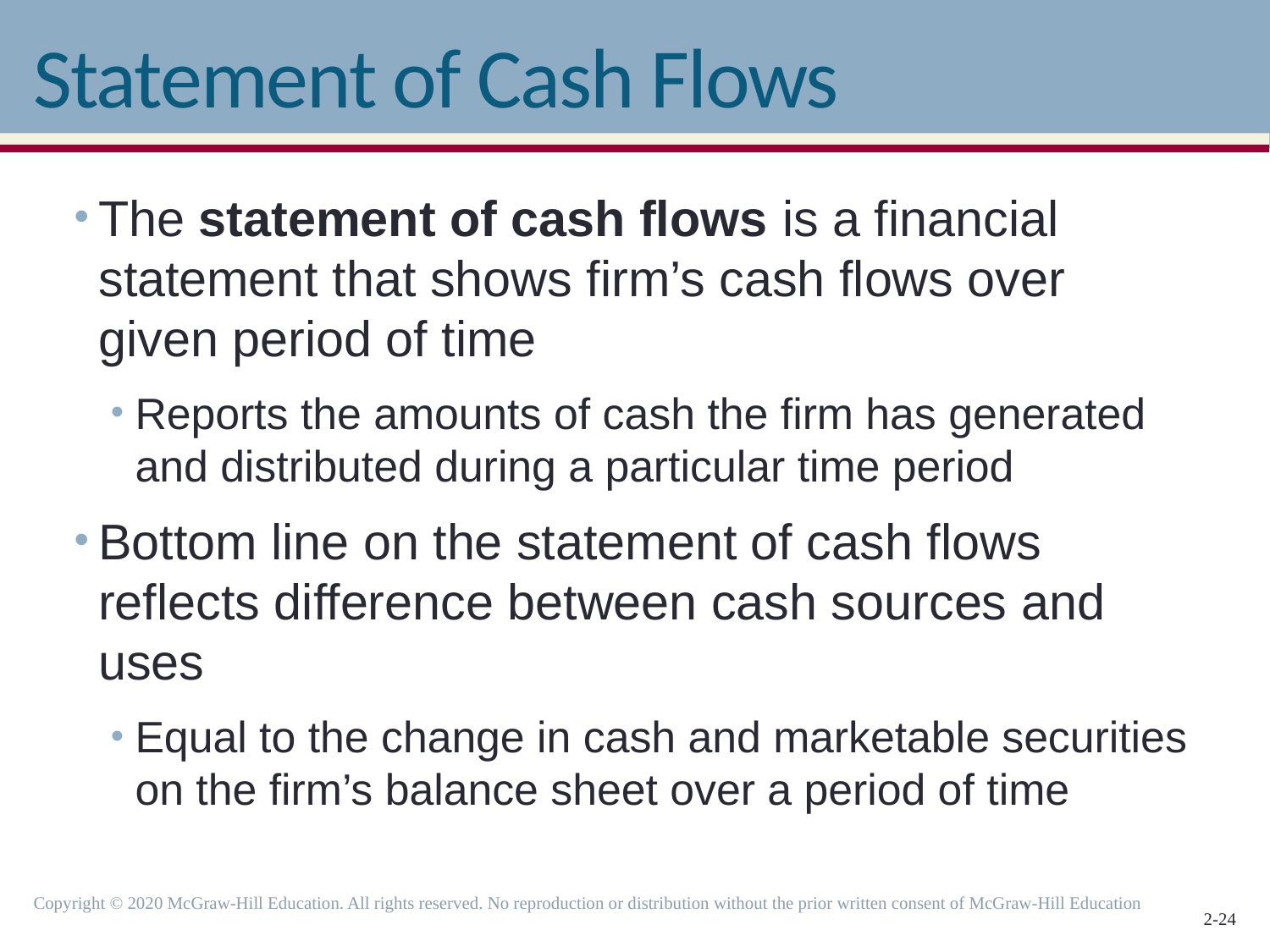

# Statement of Cash Flows
The statement of cash flows is a financial statement that shows firm’s cash flows over given period of time
Reports the amounts of cash the firm has generated and distributed during a particular time period
Bottom line on the statement of cash flows reflects difference between cash sources and uses
Equal to the change in cash and marketable securities on the firm’s balance sheet over a period of time

Copyright © 2020 McGraw-Hill Education. All rights reserved. No reproduction or distribution without the prior written consent of McGraw-Hill Education